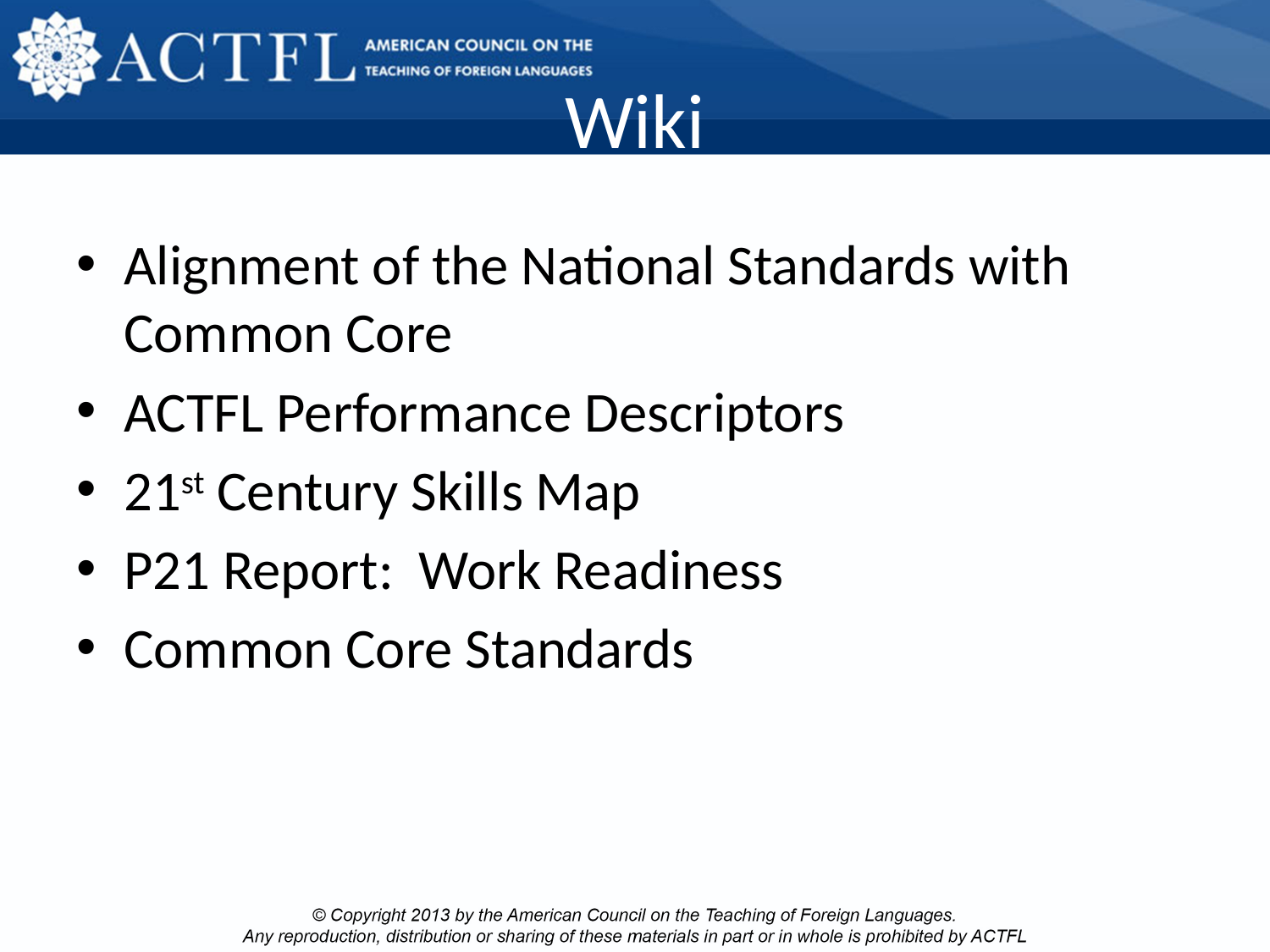

# Wiki
Alignment of the National Standards with Common Core
ACTFL Performance Descriptors
21st Century Skills Map
P21 Report:  Work Readiness
Common Core Standards